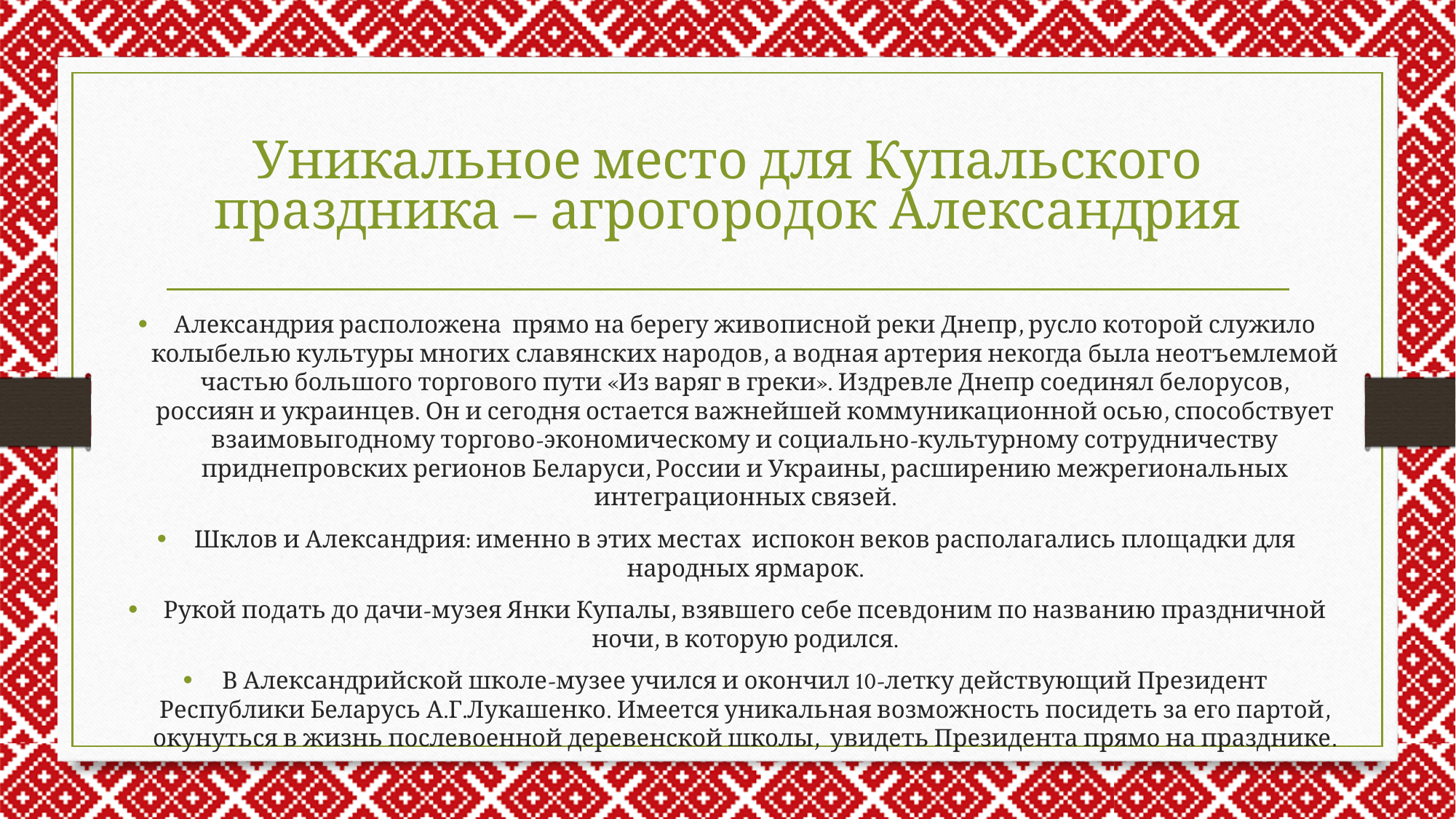

# Уникальное место для Купальского праздника – агрогородок Александрия
Александрия расположена  прямо на берегу живописной реки Днепр, русло которой служило колыбелью культуры многих славянских народов, а водная артерия некогда была неотъемлемой частью большого торгового пути «Из варяг в греки». Издревле Днепр соединял белорусов, россиян и украинцев. Он и сегодня остается важнейшей коммуникационной осью, способствует взаимовыгодному торгово-экономическому и социально-культурному сотрудничеству приднепровских регионов Беларуси, России и Украины, расширению межрегиональных интеграционных связей.
Шклов и Александрия: именно в этих местах  испокон веков располагались площадки для народных ярмарок.
Рукой подать до дачи-музея Янки Купалы, взявшего себе псевдоним по названию праздничной ночи, в которую родился.
В Александрийской школе-музее учился и окончил 10-летку действующий Президент Республики Беларусь А.Г.Лукашенко. Имеется уникальная возможность посидеть за его партой, окунуться в жизнь послевоенной деревенской школы,  увидеть Президента прямо на празднике.